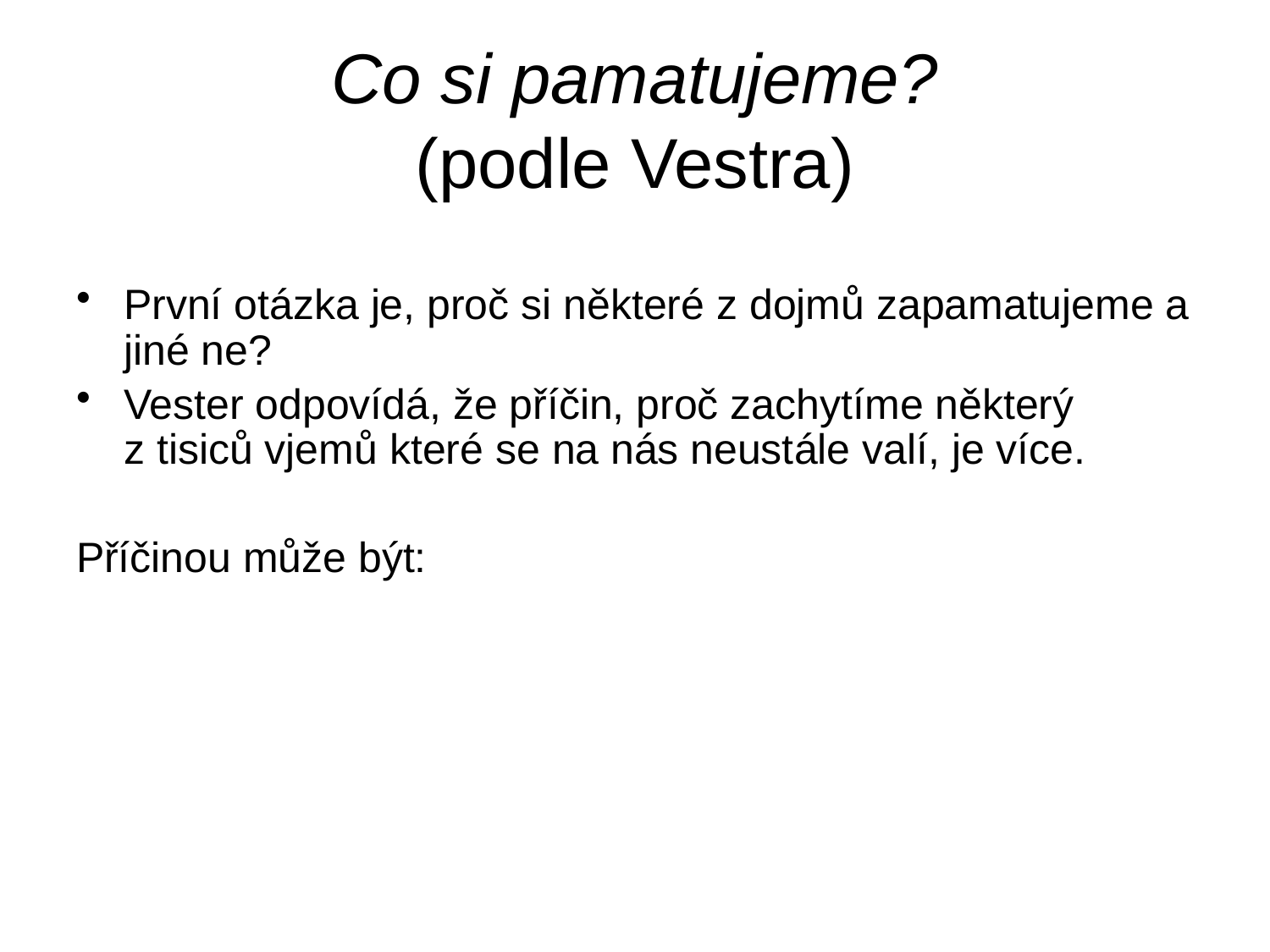

# Co si pamatujeme? (podle Vestra)

První otázka je, proč si některé z dojmů zapamatujeme a jiné ne?
Vester odpovídá, že příčin, proč zachytíme některý z tisiců vjemů které se na nás neustále valí, je více.

Příčinou může být: